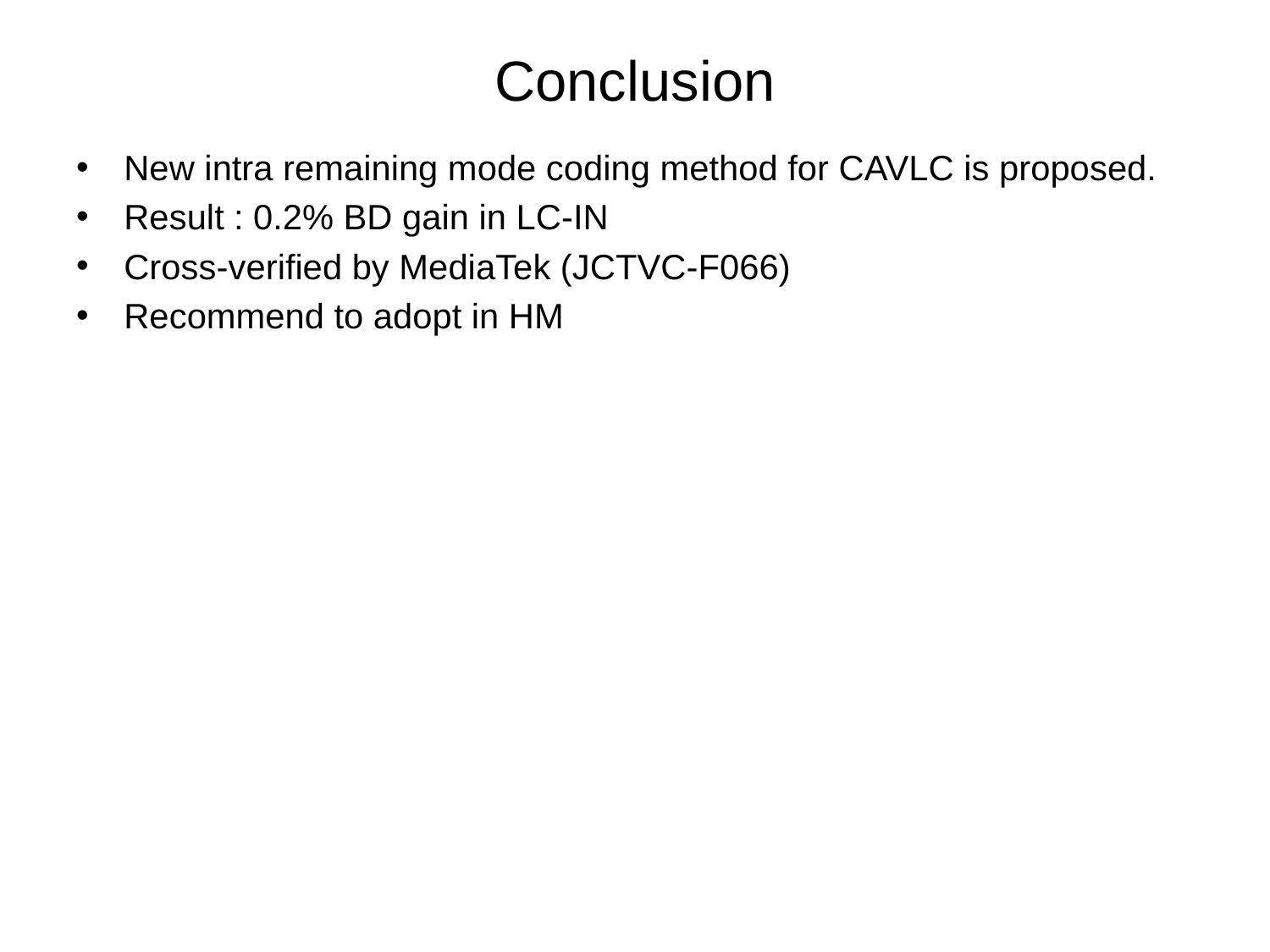

# Conclusion
New intra remaining mode coding method for CAVLC is proposed.
Result : 0.2% BD gain in LC-IN
Cross-verified by MediaTek (JCTVC-F066)
Recommend to adopt in HM